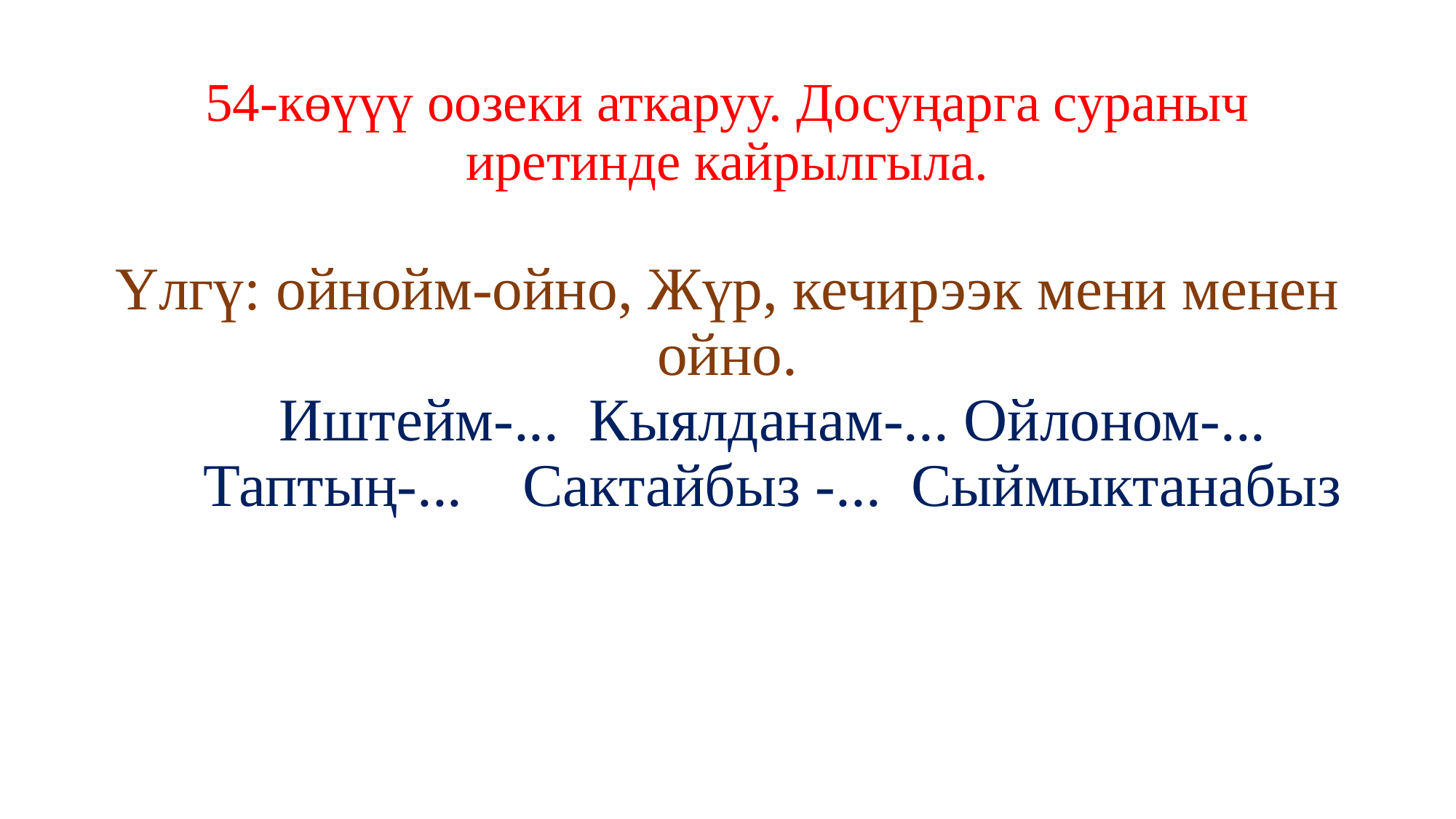

# 54-көүүү оозеки аткаруу. Досуңарга сураныч иретинде кайрылгыла. Үлгү: ойнойм-ойно, Жүр, кечирээк мени менен ойно. Иштейм-...  Кыялданам-... Ойлоном-... Таптың-...    Сактайбыз -...  Сыймыктанабыз